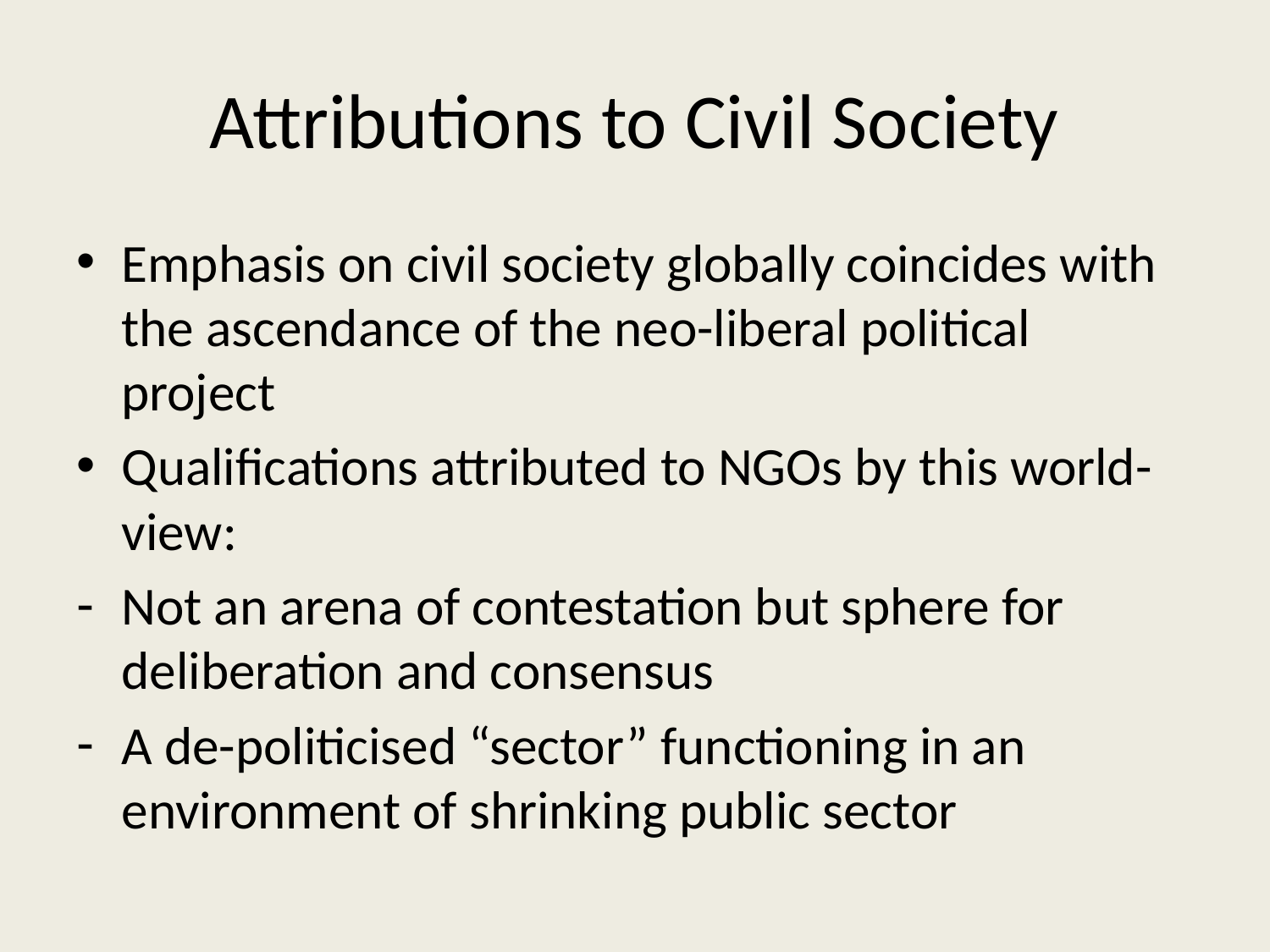

# Attributions to Civil Society
Emphasis on civil society globally coincides with the ascendance of the neo-liberal political project
Qualifications attributed to NGOs by this world-view:
Not an arena of contestation but sphere for deliberation and consensus
A de-politicised “sector” functioning in an environment of shrinking public sector